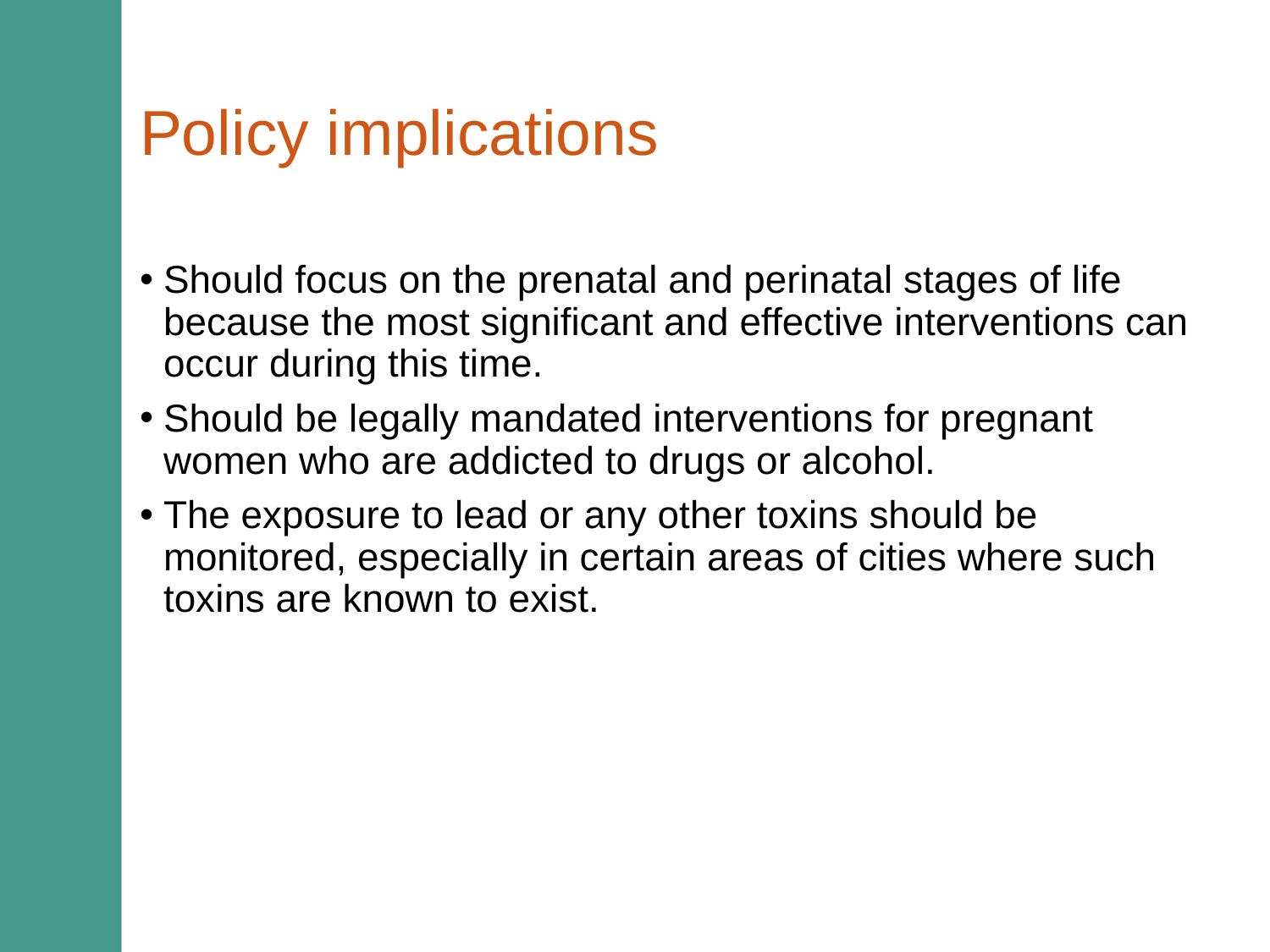

# Policy implications
Should focus on the prenatal and perinatal stages of life because the most significant and effective interventions can occur during this time.
Should be legally mandated interventions for pregnant women who are addicted to drugs or alcohol.
The exposure to lead or any other toxins should be monitored, especially in certain areas of cities where such toxins are known to exist.